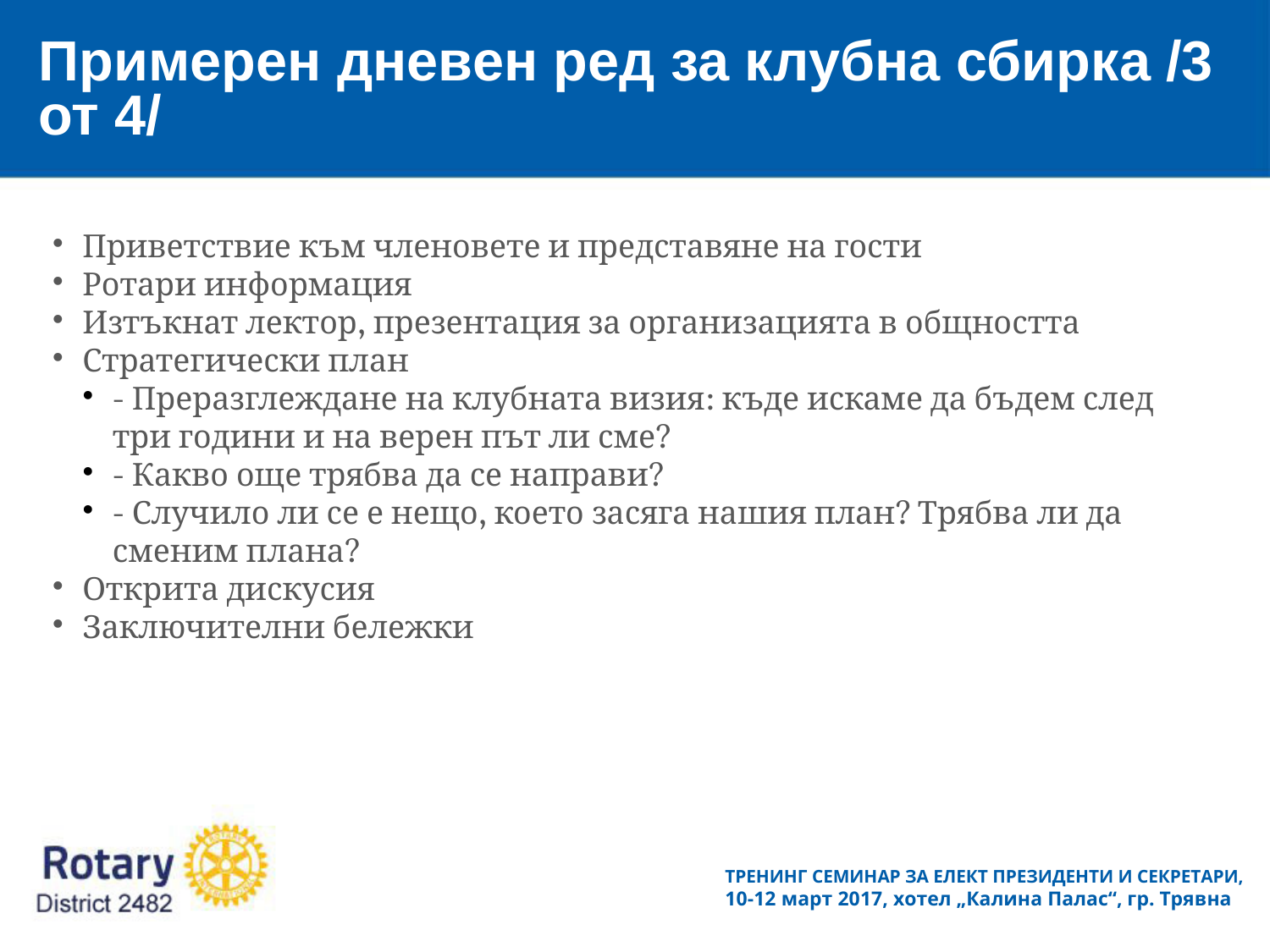

Примерен дневен ред за клубна сбирка /3 от 4/
Приветствие към членовете и представяне на гости
Ротари информация
Изтъкнат лектор, презентация за организацията в общността
Стратегически план
- Преразглеждане на клубната визия: къде искаме да бъдем след три години и на верен път ли сме?
- Какво още трябва да се направи?
- Случило ли се е нещо, което засяга нашия план? Трябва ли да сменим плана?
Открита дискусия
Заключителни бележки